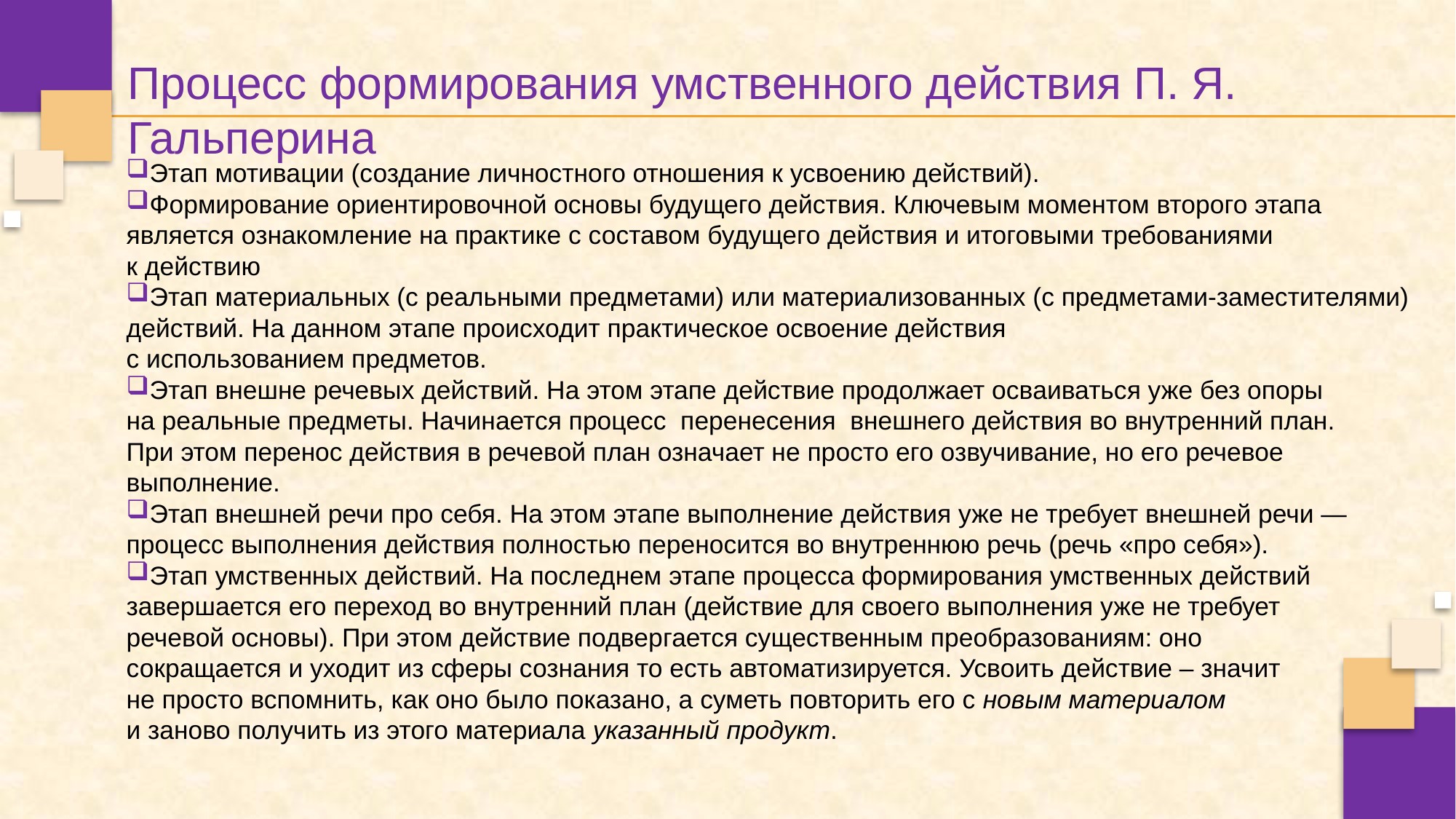

Процесс формирования умственного действия П. Я. Гальперина
Этап мотивации (создание личностного отношения к усвоению действий).
Формирование ориентировочной основы будущего действия. Ключевым моментом второго этапа является ознакомление на практике с составом будущего действия и итоговыми требованиями
к действию
Этап материальных (с реальными предметами) или материализованных (с предметами-заместителями) действий. На данном этапе происходит практическое освоение действия
с использованием предметов.
Этап внешне речевых действий. На этом этапе действие продолжает осваиваться уже без опоры
на реальные предметы. Начинается процесс  перенесения  внешнего действия во внутренний план.
При этом перенос действия в речевой план означает не просто его озвучивание, но его речевое выполнение.
Этап внешней речи про себя. На этом этапе выполнение действия уже не требует внешней речи — процесс выполнения действия полностью переносится во внутреннюю речь (речь «про себя»).
Этап умственных действий. На последнем этапе процесса формирования умственных действий завершается его переход во внутренний план (действие для своего выполнения уже не требует
речевой основы). При этом действие подвергается существенным преобразованиям: оно
сокращается и уходит из сферы сознания то есть автоматизируется. Усвоить действие – значит
не просто вспомнить, как оно было показано, а суметь повторить его с новым материалом 
и заново получить из этого материала указанный продукт.